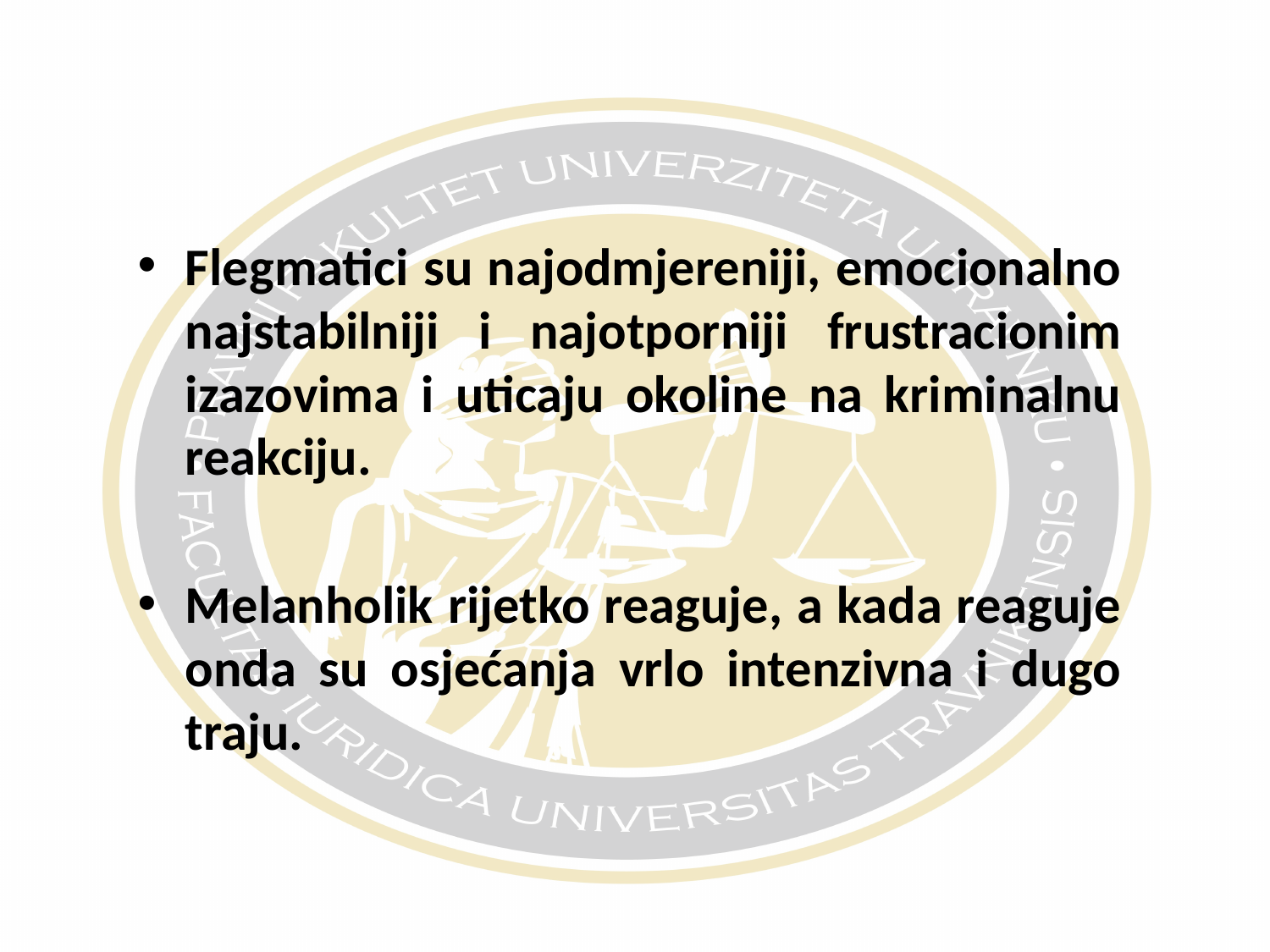

#
Flegmatici su najodmjereniji, emocionalno najstabilniji i najotporniji frustracionim izazovima i uticaju okoline na kriminalnu reakciju.

Melanholik rijetko reaguje, a kada reaguje onda su osjećanja vrlo intenzivna i dugo traju.